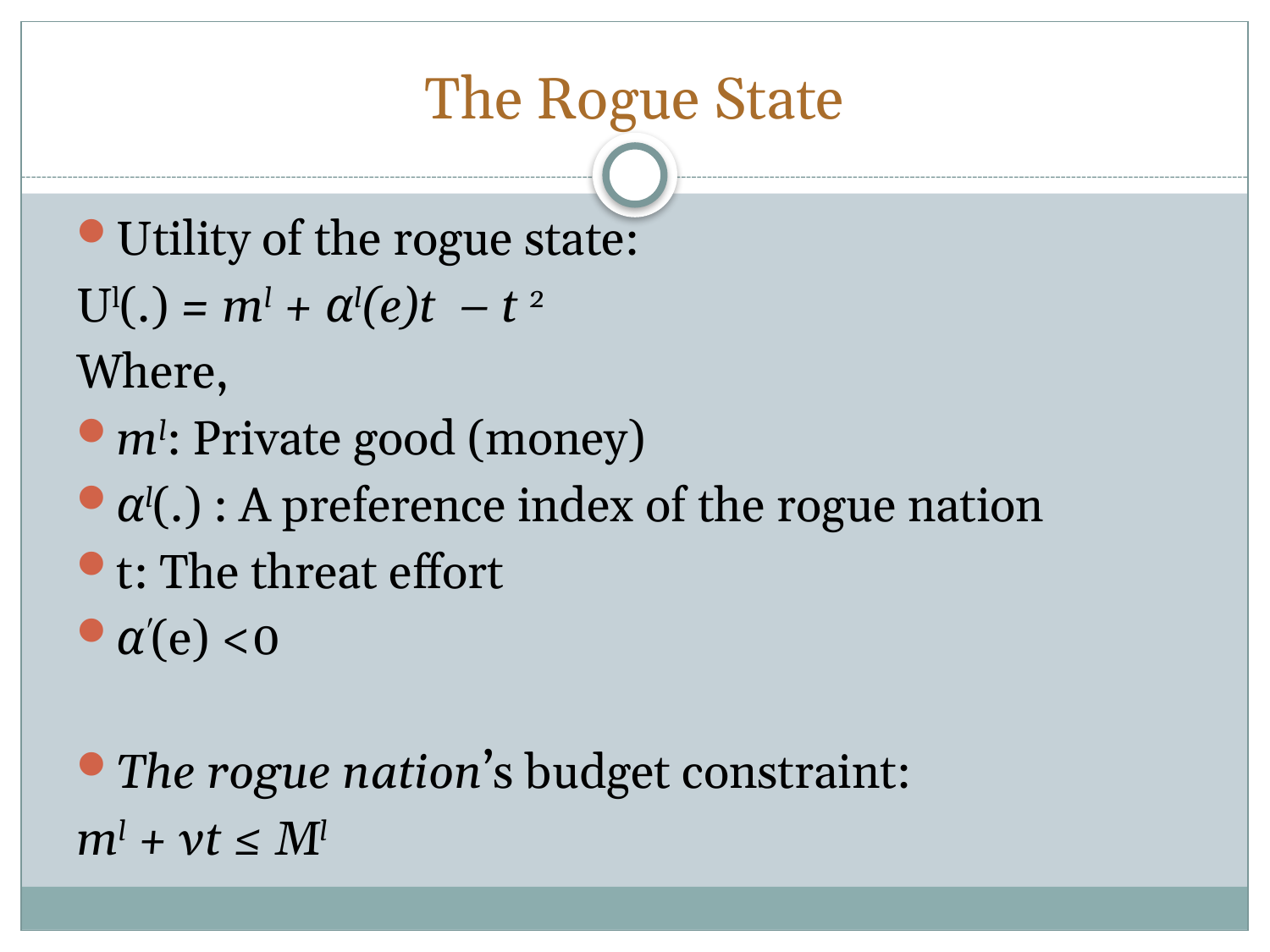

# The Rogue State
Utility of the rogue state:
Ul(.) = ml + αl(e)t  – t 2
Where,
ml: Private good (money)
αl(.) : A preference index of the rogue nation
t: The threat effort
α'(e) <0

The rogue nation’s budget constraint:
ml + vt ≤ Ml